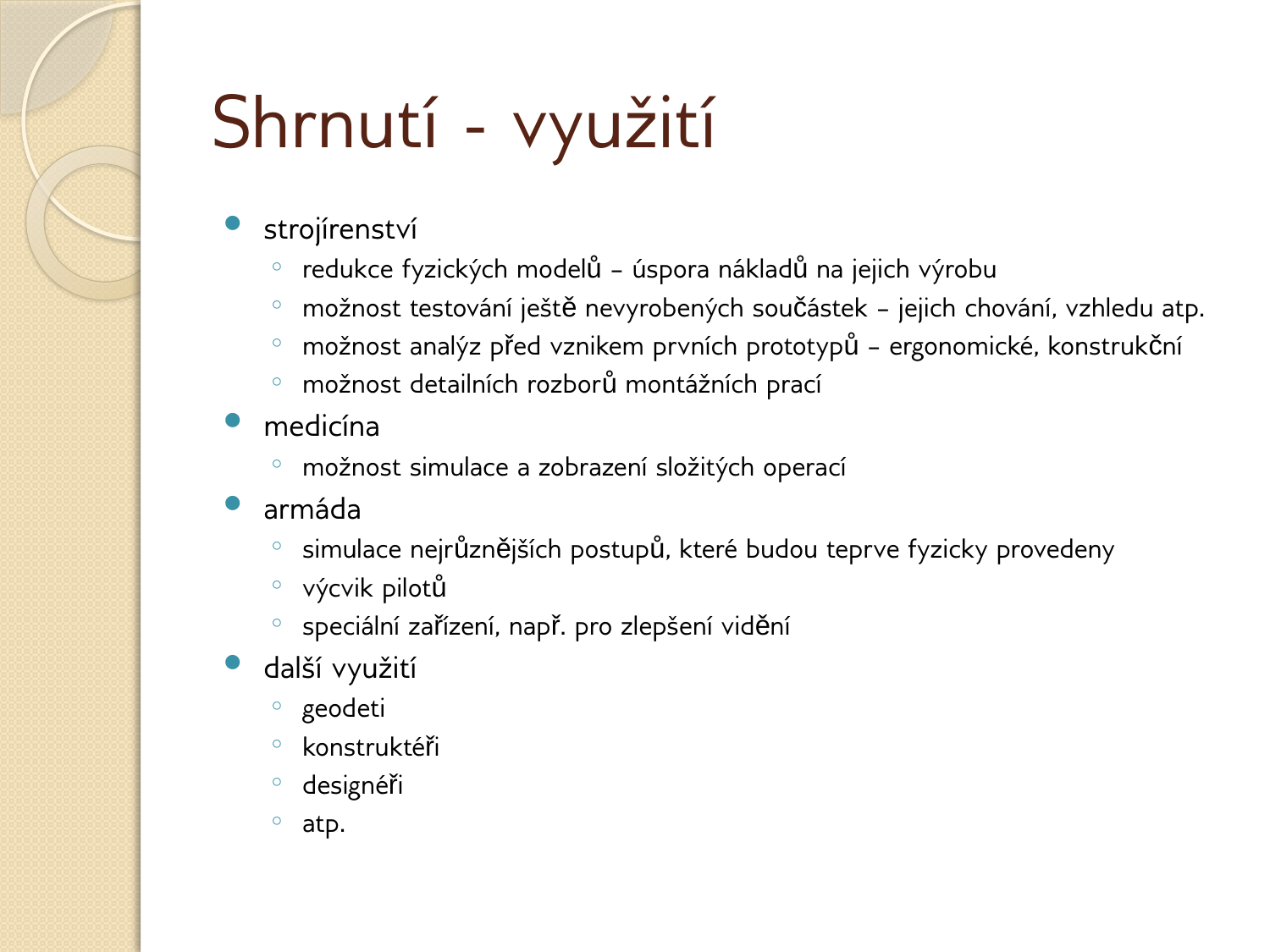

# Shrnutí - využití
strojírenství
redukce fyzických modelů – úspora nákladů na jejich výrobu
možnost testování ještě nevyrobených součástek – jejich chování, vzhledu atp.
možnost analýz před vznikem prvních prototypů – ergonomické, konstrukční
možnost detailních rozborů montážních prací
medicína
možnost simulace a zobrazení složitých operací
armáda
simulace nejrůznějších postupů, které budou teprve fyzicky provedeny
výcvik pilotů
speciální zařízení, např. pro zlepšení vidění
další využití
geodeti
konstruktéři
designéři
atp.